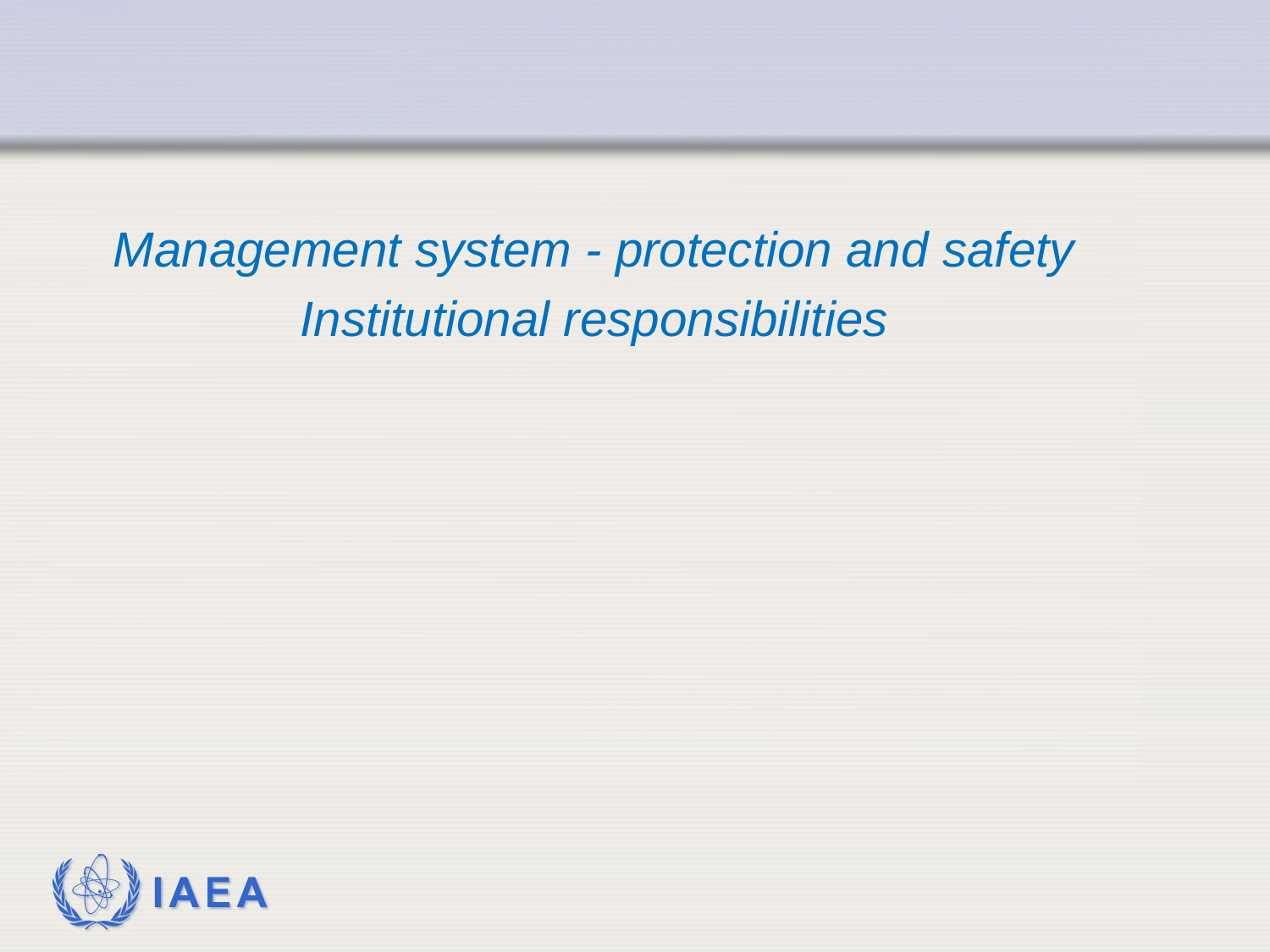

#
Management system - protection and safety
Institutional responsibilities